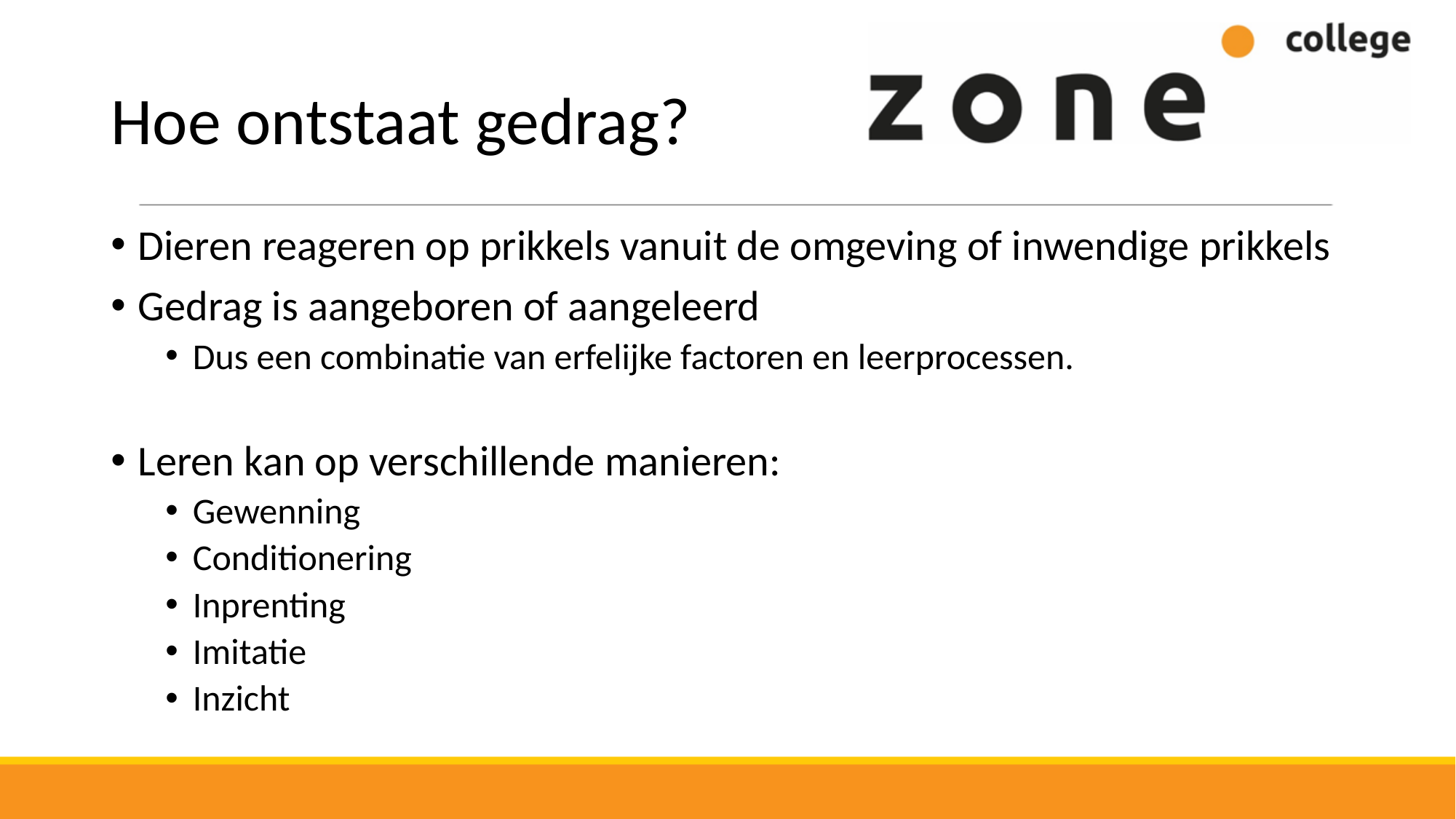

# Hoe ontstaat gedrag?
Dieren reageren op prikkels vanuit de omgeving of inwendige prikkels
Gedrag is aangeboren of aangeleerd
Dus een combinatie van erfelijke factoren en leerprocessen.

Leren kan op verschillende manieren:
Gewenning
Conditionering
Inprenting
Imitatie
Inzicht